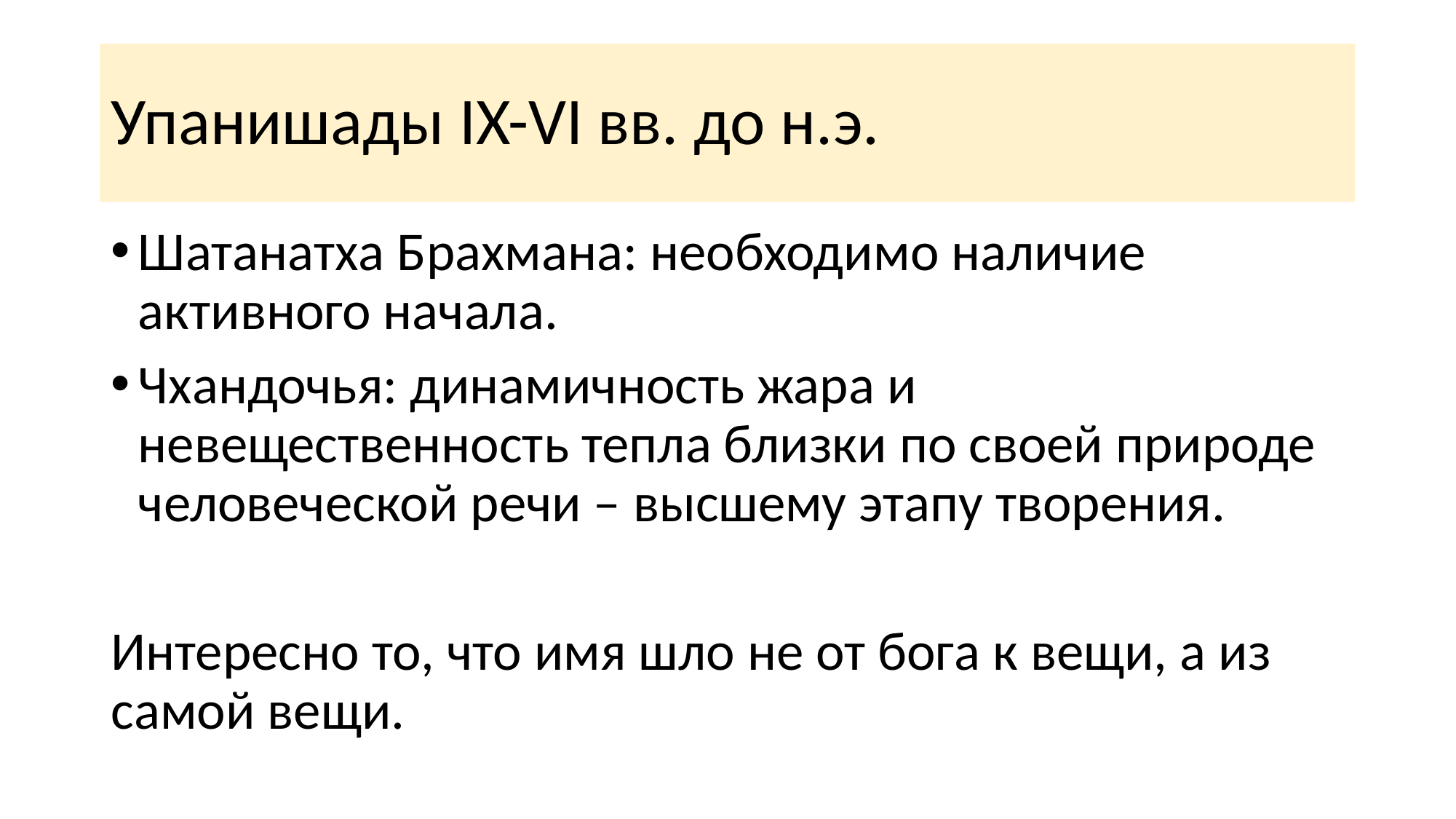

# Упанишады IX-VI вв. до н.э.
Шатанатха Брахмана: необходимо наличие активного начала.
Чхандочья: динамичность жара и невещественность тепла близки по своей природе человеческой речи – высшему этапу творения.

Интересно то, что имя шло не от бога к вещи, а из самой вещи.